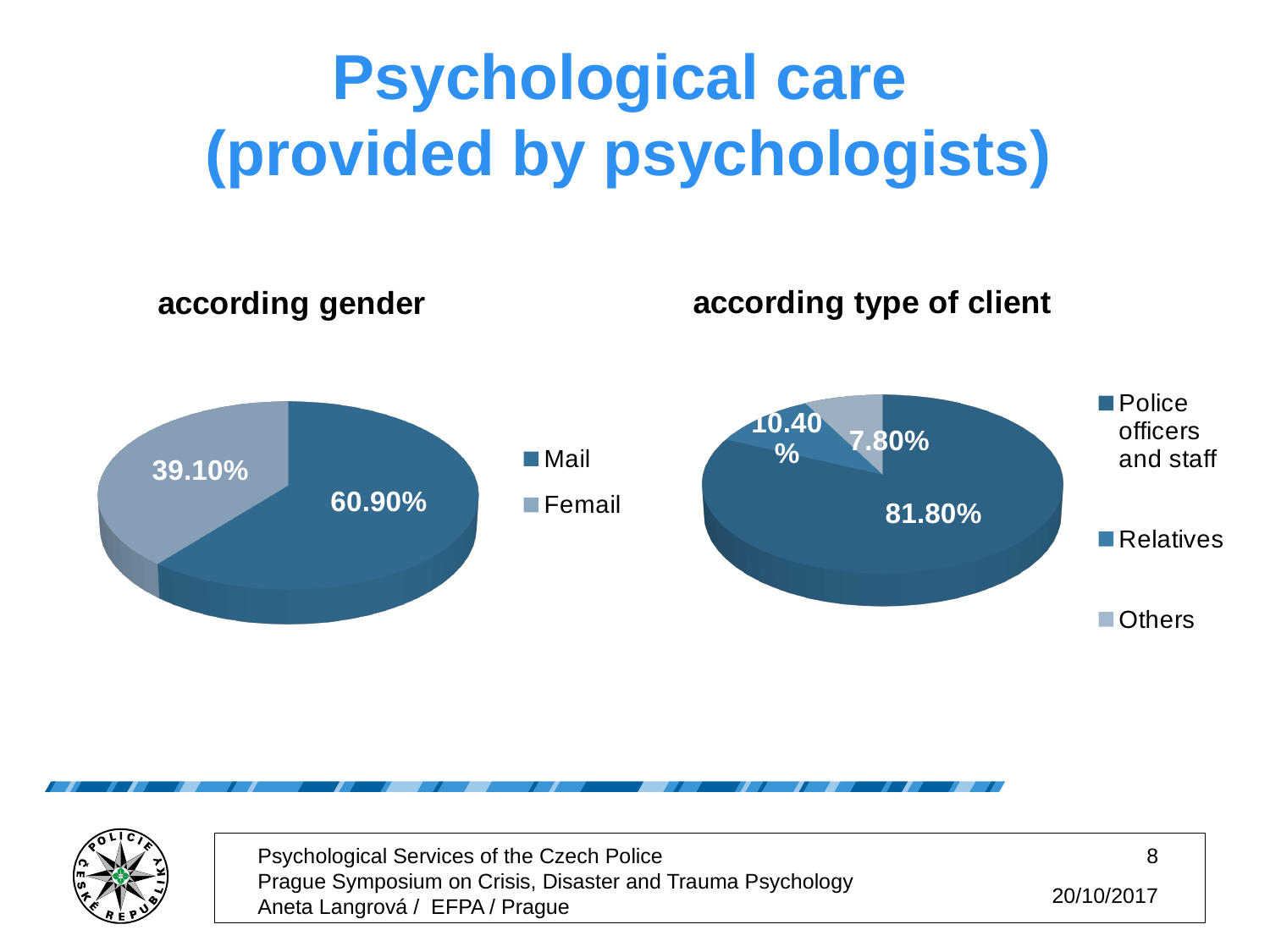

Psychological care
(provided by psychologists)

[unsupported chart]

[unsupported chart]

Psychological Services of the Czech Police                                             Prague Symposium on Crisis, Disaster and Trauma Psychology            Aneta Langrová /  EFPA / Prague
8
20/10/2017